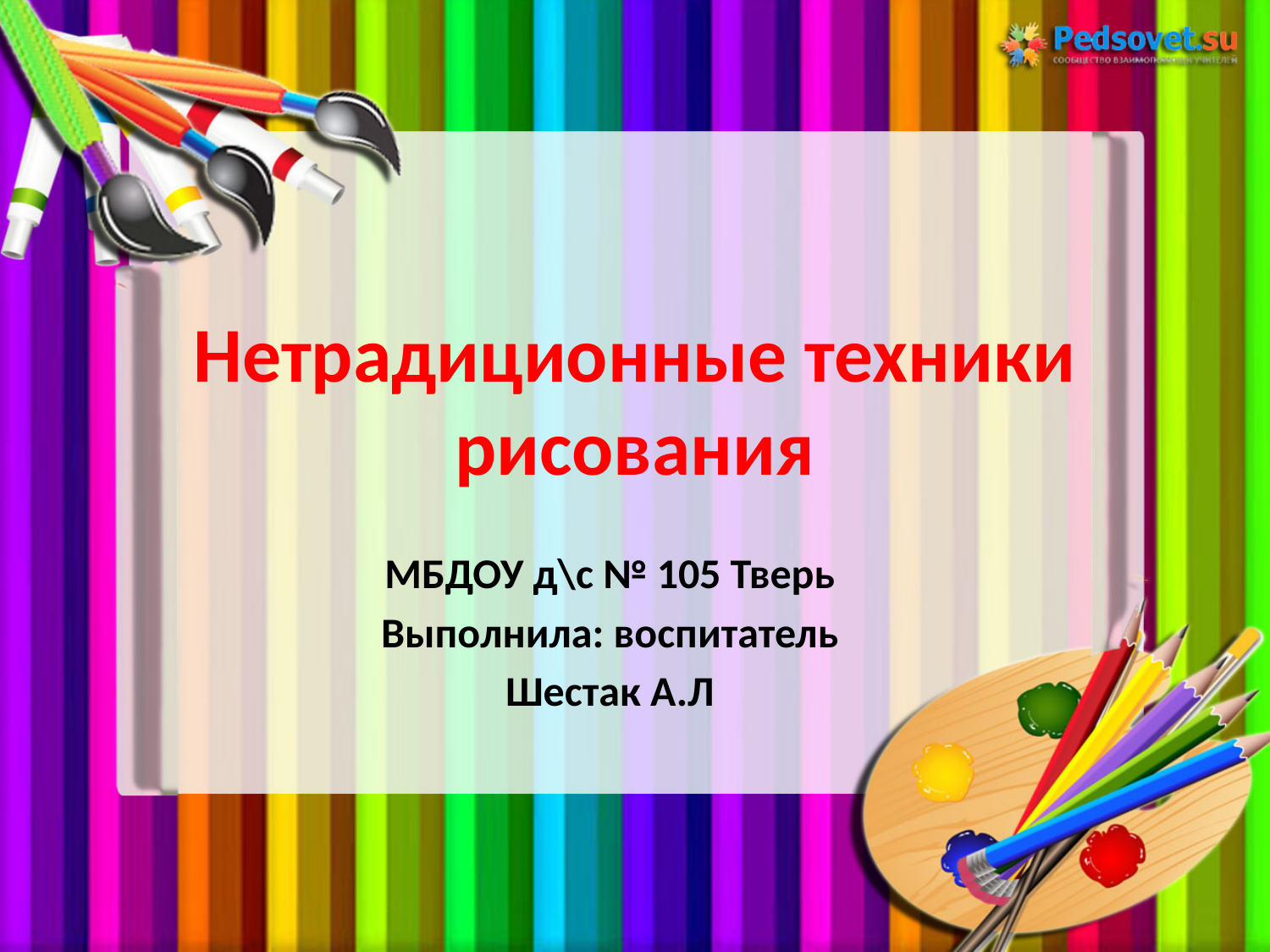

# Нетрадиционные техники рисования
МБДОУ д\с № 105 Тверь
Выполнила: воспитатель
Шестак А.Л